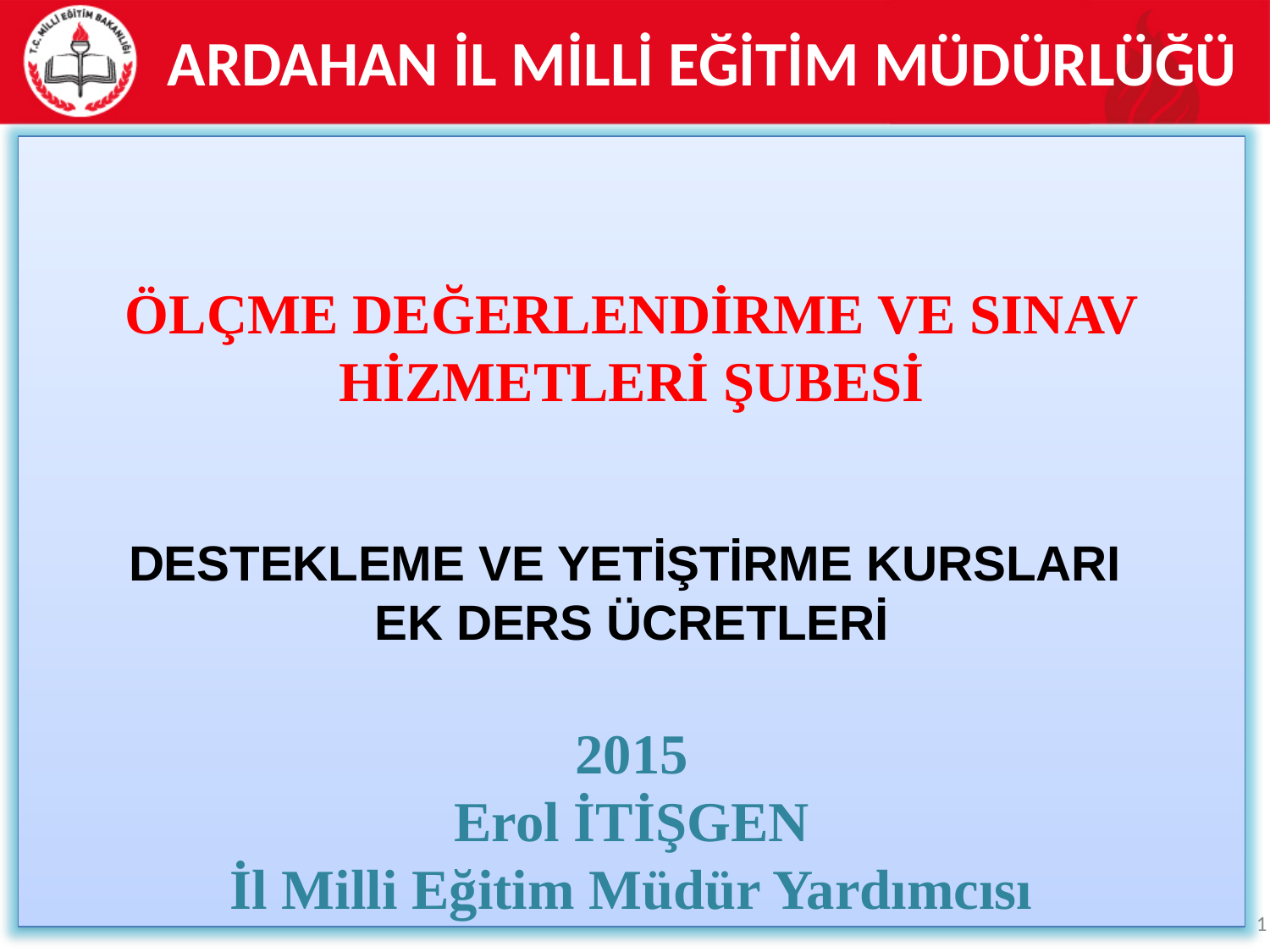

ARDAHAN İL MİLLİ EĞİTİM MÜDÜRLÜĞÜ

ÖLÇME DEĞERLENDİRME VE SINAV HİZMETLERİ ŞUBESİ

DESTEKLEME VE YETİŞTİRME KURSLARI
EK DERS ÜCRETLERİ

2015
Erol İTİŞGEN
İl Milli Eğitim Müdür Yardımcısı

1